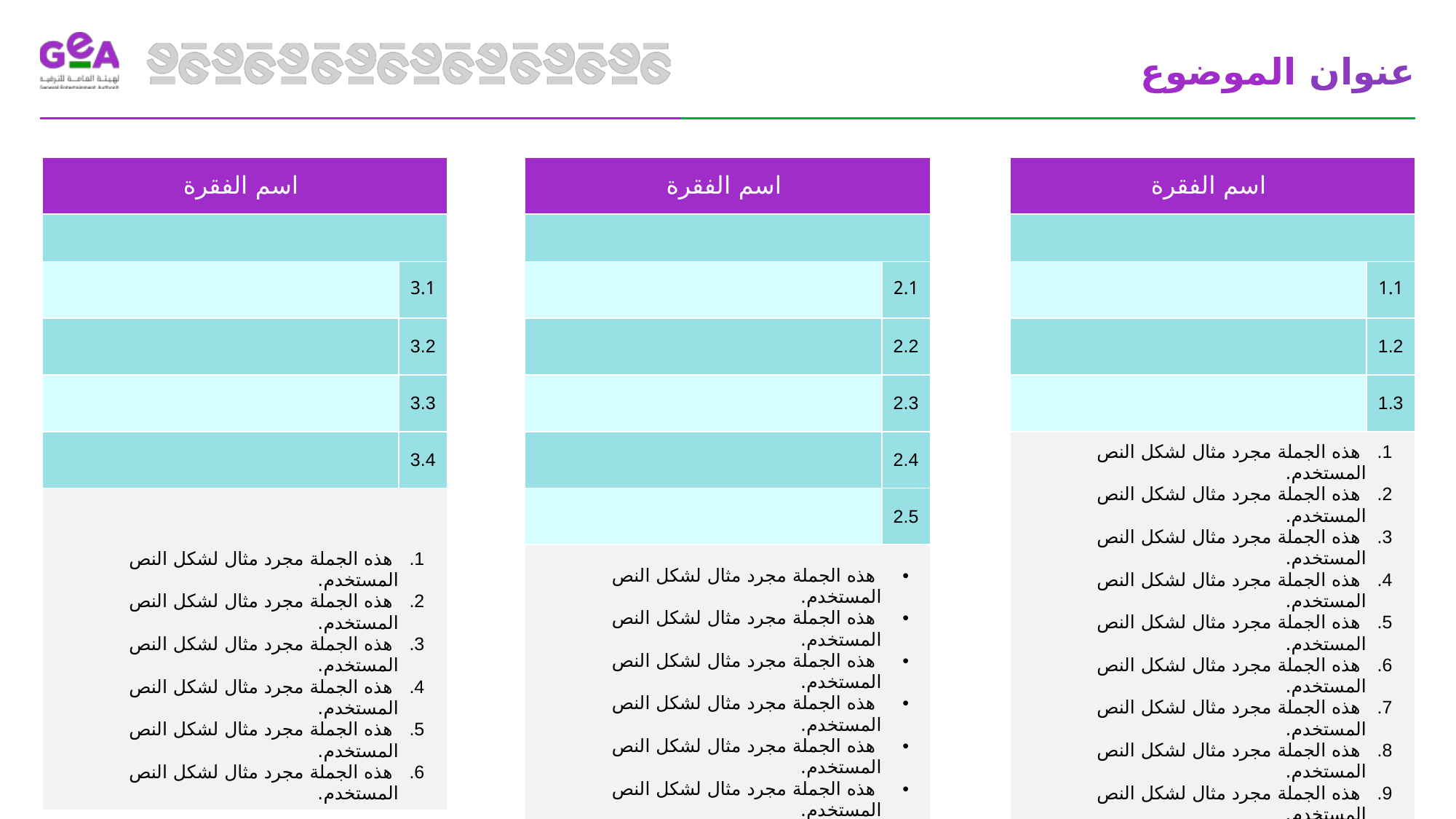

عنوان الموضوع
| اسم الفقرة |  |
| --- | --- |
|  |  |
|  | 1.1 |
|  | 1.2 |
|  | 1.3 |
| هذه الجملة مجرد مثال لشكل النص المستخدم. هذه الجملة مجرد مثال لشكل النص المستخدم. هذه الجملة مجرد مثال لشكل النص المستخدم. هذه الجملة مجرد مثال لشكل النص المستخدم. هذه الجملة مجرد مثال لشكل النص المستخدم. هذه الجملة مجرد مثال لشكل النص المستخدم. هذه الجملة مجرد مثال لشكل النص المستخدم. هذه الجملة مجرد مثال لشكل النص المستخدم. هذه الجملة مجرد مثال لشكل النص المستخدم. |  |
| اسم الفقرة |  |
| --- | --- |
|  |  |
|  | 2.1 |
|  | 2.2 |
|  | 2.3 |
|  | 2.4 |
|  | 2.5 |
| هذه الجملة مجرد مثال لشكل النص المستخدم. هذه الجملة مجرد مثال لشكل النص المستخدم. هذه الجملة مجرد مثال لشكل النص المستخدم. هذه الجملة مجرد مثال لشكل النص المستخدم. هذه الجملة مجرد مثال لشكل النص المستخدم. هذه الجملة مجرد مثال لشكل النص المستخدم. |  |
| اسم الفقرة |  |
| --- | --- |
|  |  |
|  | 3.1 |
|  | 3.2 |
|  | 3.3 |
|  | 3.4 |
| هذه الجملة مجرد مثال لشكل النص المستخدم. هذه الجملة مجرد مثال لشكل النص المستخدم. هذه الجملة مجرد مثال لشكل النص المستخدم. هذه الجملة مجرد مثال لشكل النص المستخدم. هذه الجملة مجرد مثال لشكل النص المستخدم. هذه الجملة مجرد مثال لشكل النص المستخدم. |  |

5